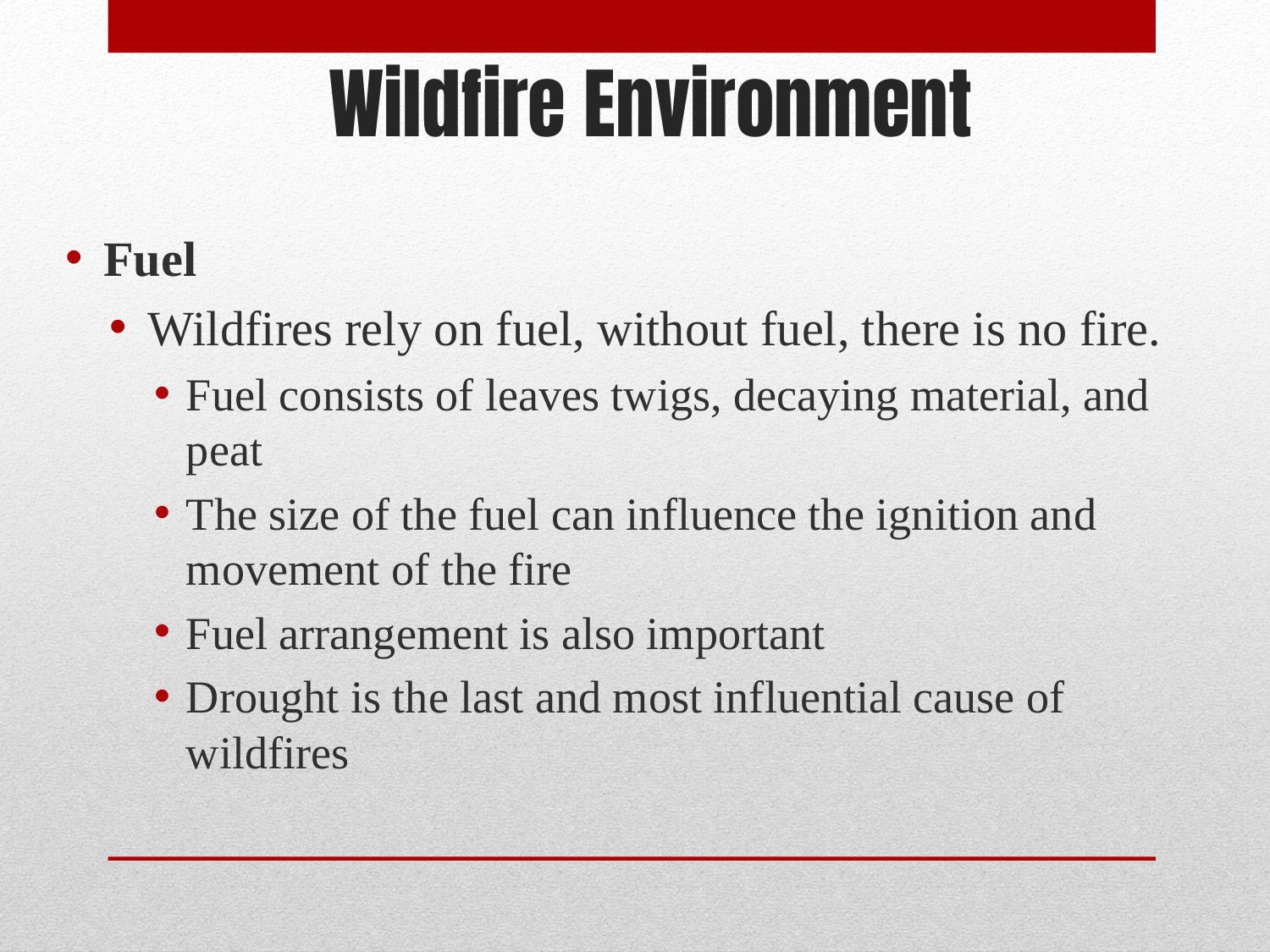

Wildfire Environment
Fuel
Wildfires rely on fuel, without fuel, there is no fire.
Fuel consists of leaves twigs, decaying material, and peat
The size of the fuel can influence the ignition and movement of the fire
Fuel arrangement is also important
Drought is the last and most influential cause of wildfires